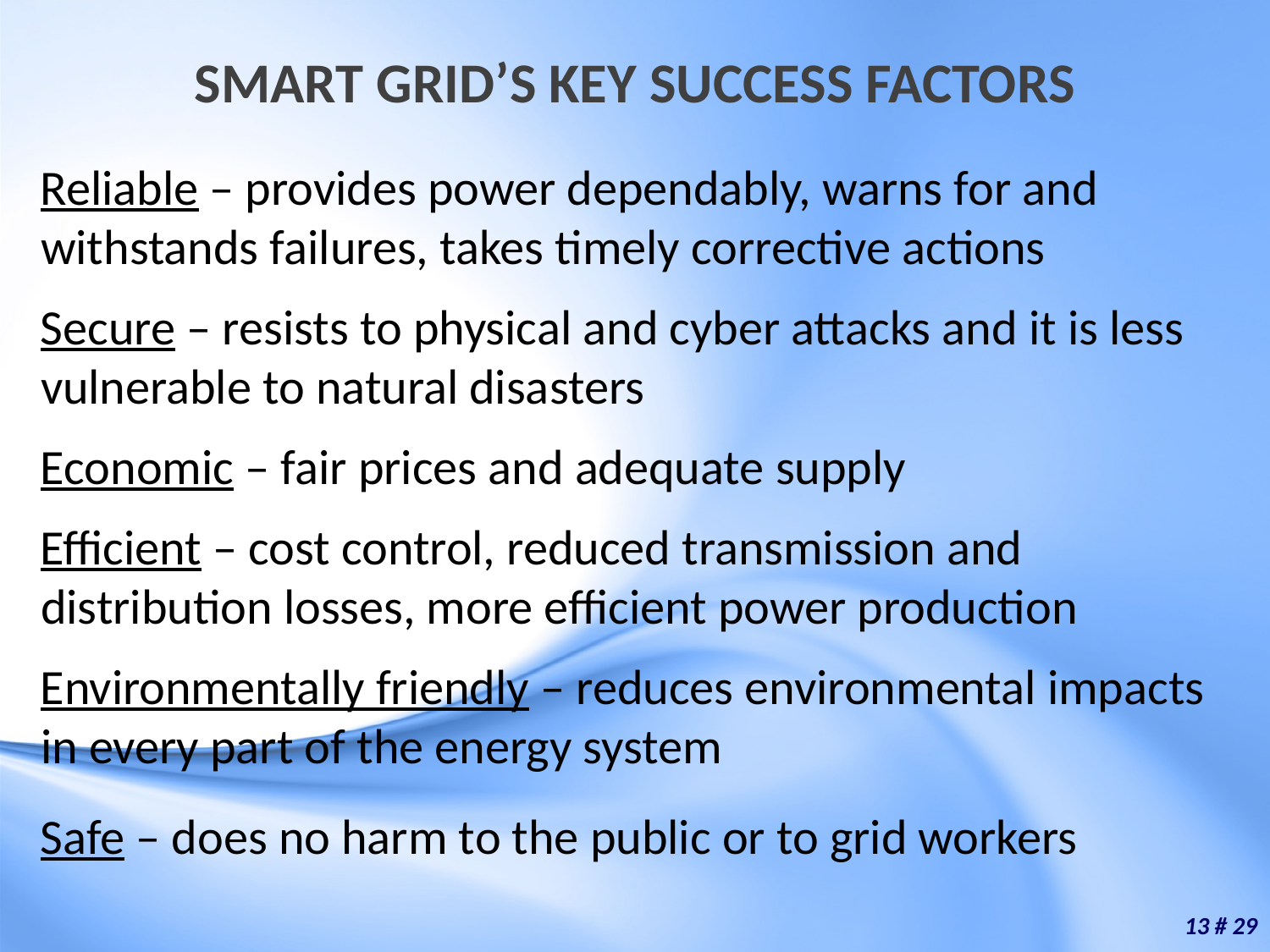

# SMART GRID’S KEY SUCCESS FACTORS
Reliable – provides power dependably, warns for and withstands failures, takes timely corrective actions
Secure – resists to physical and cyber attacks and it is less vulnerable to natural disasters
Economic – fair prices and adequate supply
Efficient – cost control, reduced transmission and distribution losses, more efficient power production
Environmentally friendly – reduces environmental impacts in every part of the energy system
Safe – does no harm to the public or to grid workers
13 # 29